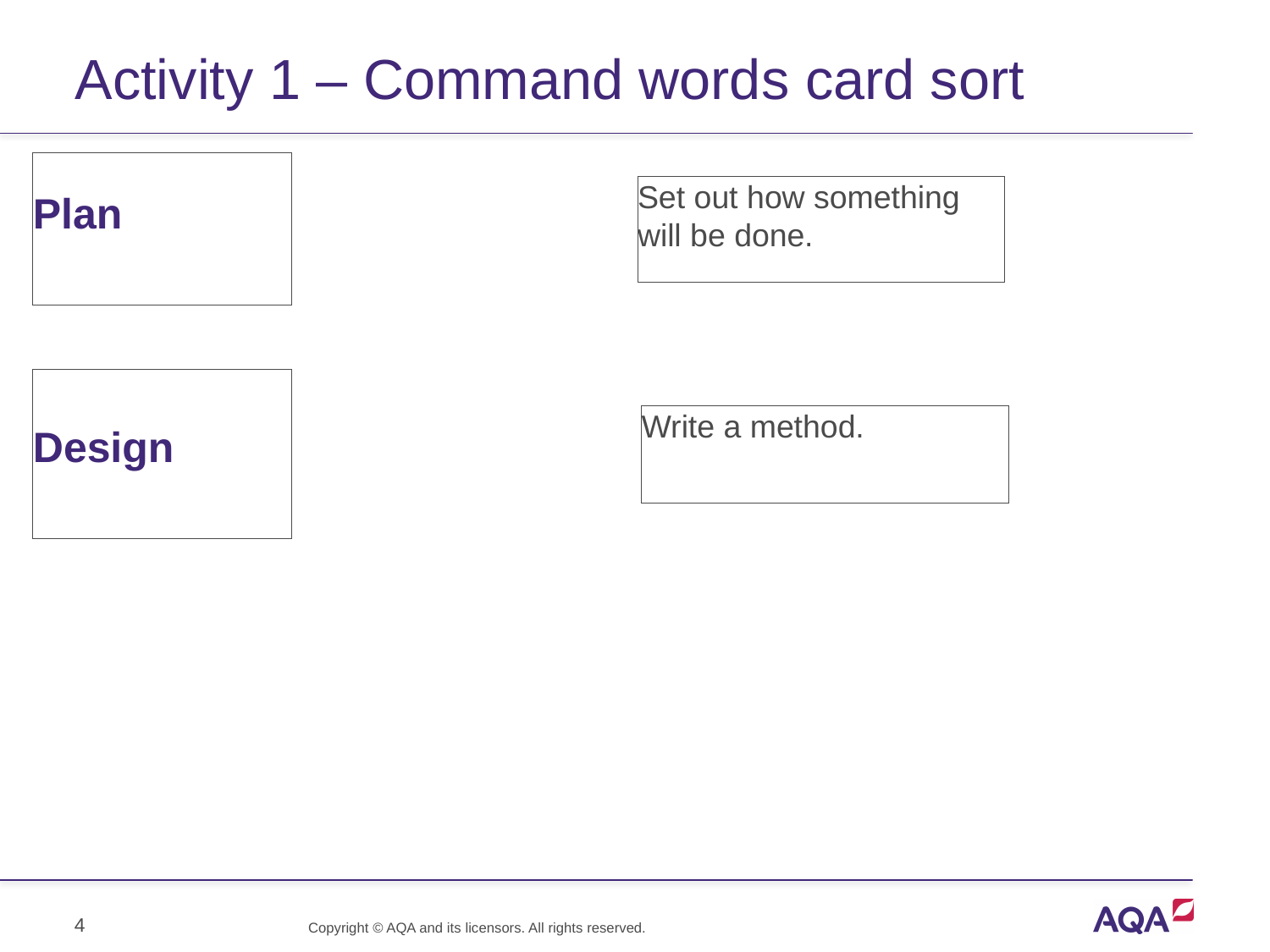

# Activity 1 – Command words card sort

Plan

Set out how something will be done.

Design

Write a method.

4
Copyright © AQA and its licensors. All rights reserved.